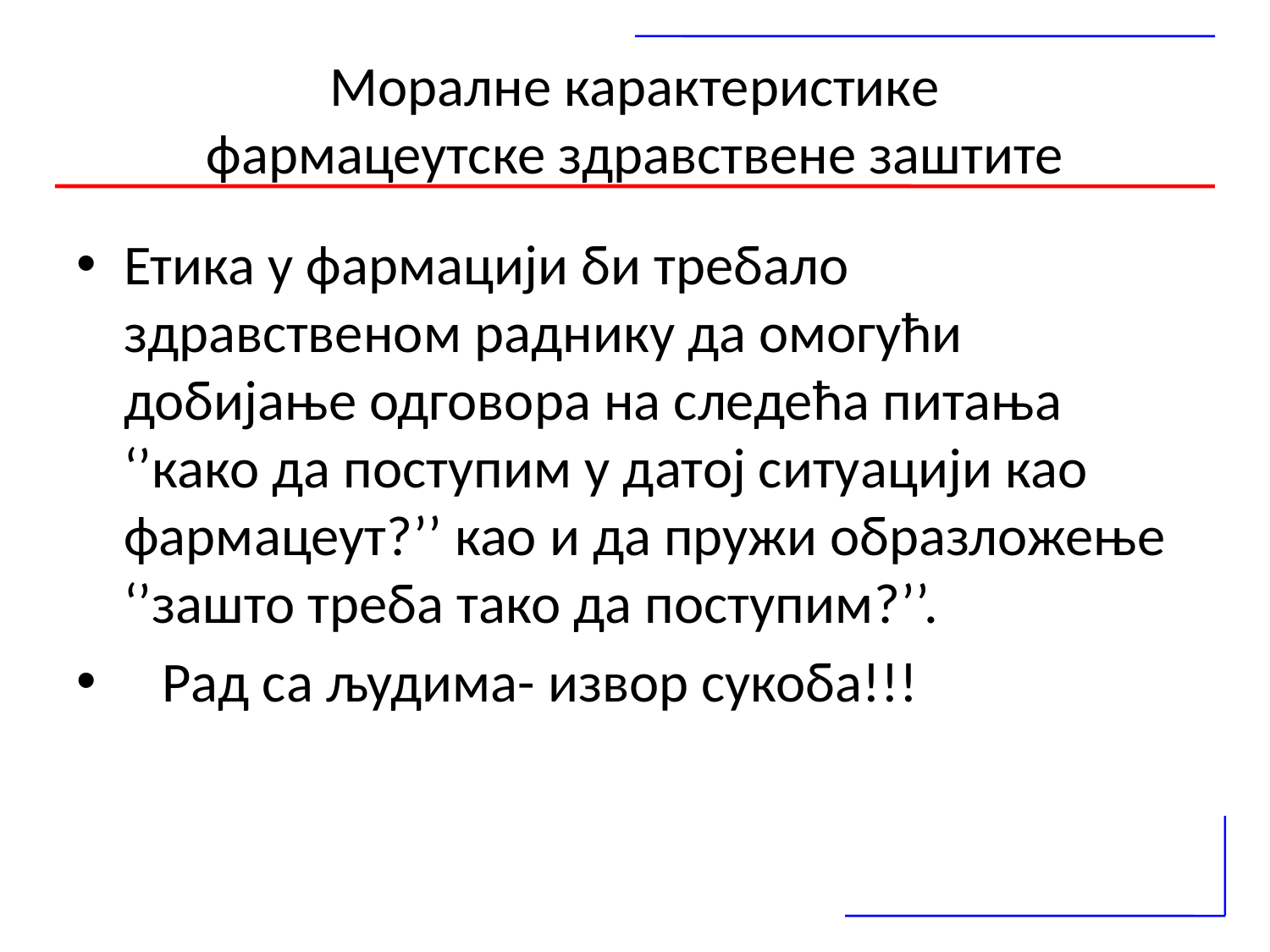

# Моралне карактеристике фармацеутске здравствене заштите
Етика у фармацији би требало здравственом раднику да омогући добијање одговора на следећа питања ‘’како да поступим у датој ситуацији као фармацеут?’’ као и да пружи образложење ‘’зашто треба тако да поступим?’’.
   Рад са људима- извор сукоба!!!